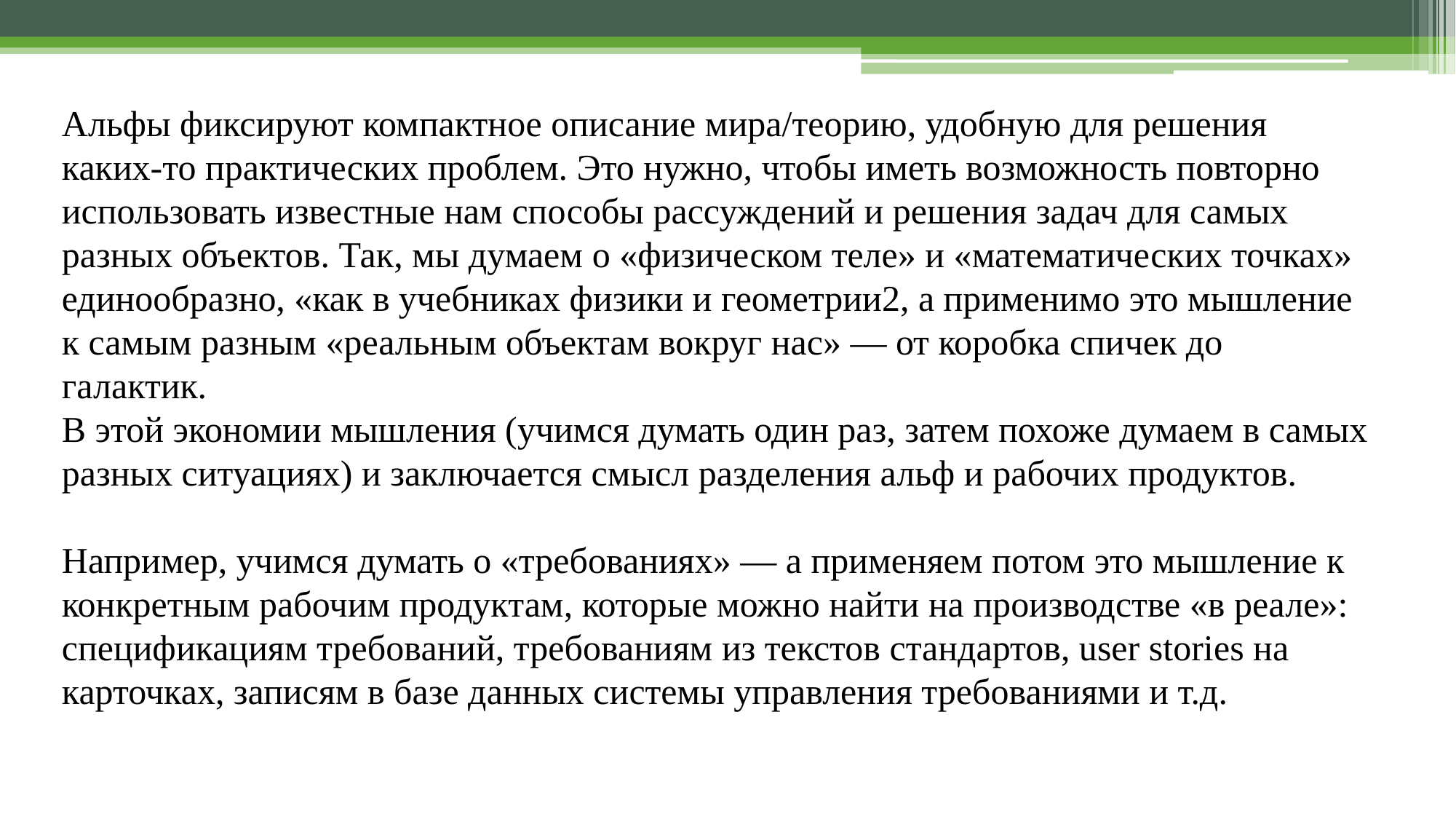

Альфы фиксируют компактное описание мира/теорию, удобную для решения каких-то практических проблем. Это нужно, чтобы иметь возможность повторно использовать известные нам способы рассуждений и решения задач для самых разных объектов. Так, мы думаем о «физическом теле» и «математических точках» единообразно, «как в учебниках физики и геометрии2, а применимо это мышление к самым разным «реальным объектам вокруг нас» — от коробка спичек до галактик.
В этой экономии мышления (учимся думать один раз, затем похоже думаем в самых разных ситуациях) и заключается смысл разделения альф и рабочих продуктов.

Например, учимся думать о «требованиях» — а применяем потом это мышление к конкретным рабочим продуктам, которые можно найти на производстве «в реале»: спецификациям требований, требованиям из текстов стандартов, user stories на карточках, записям в базе данных системы управления требованиями и т.д.